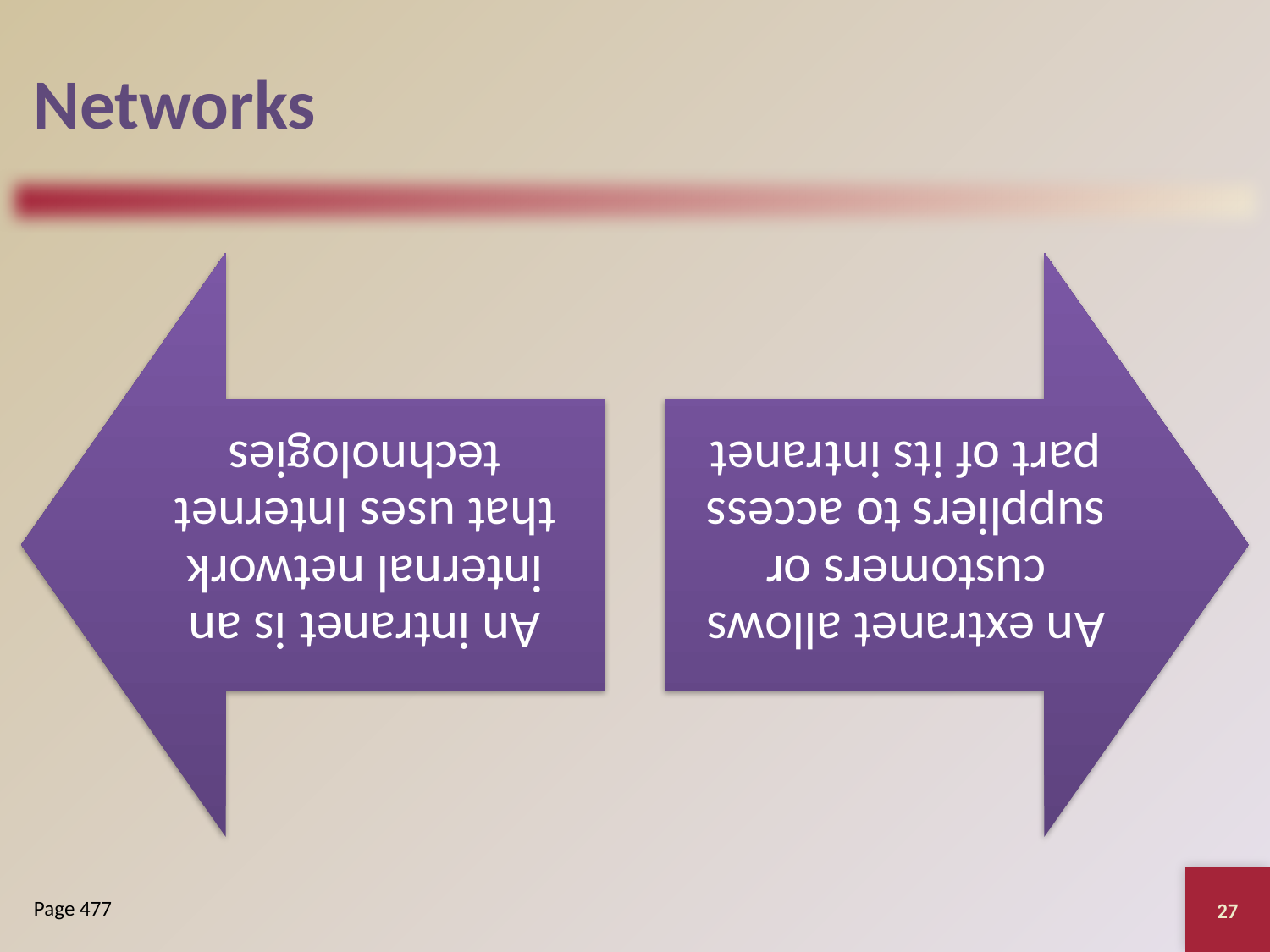

# Networks
An intranet is an internal network that uses Internet technologies
An extranet allows customers or suppliers to access part of its intranet
27
Page 477